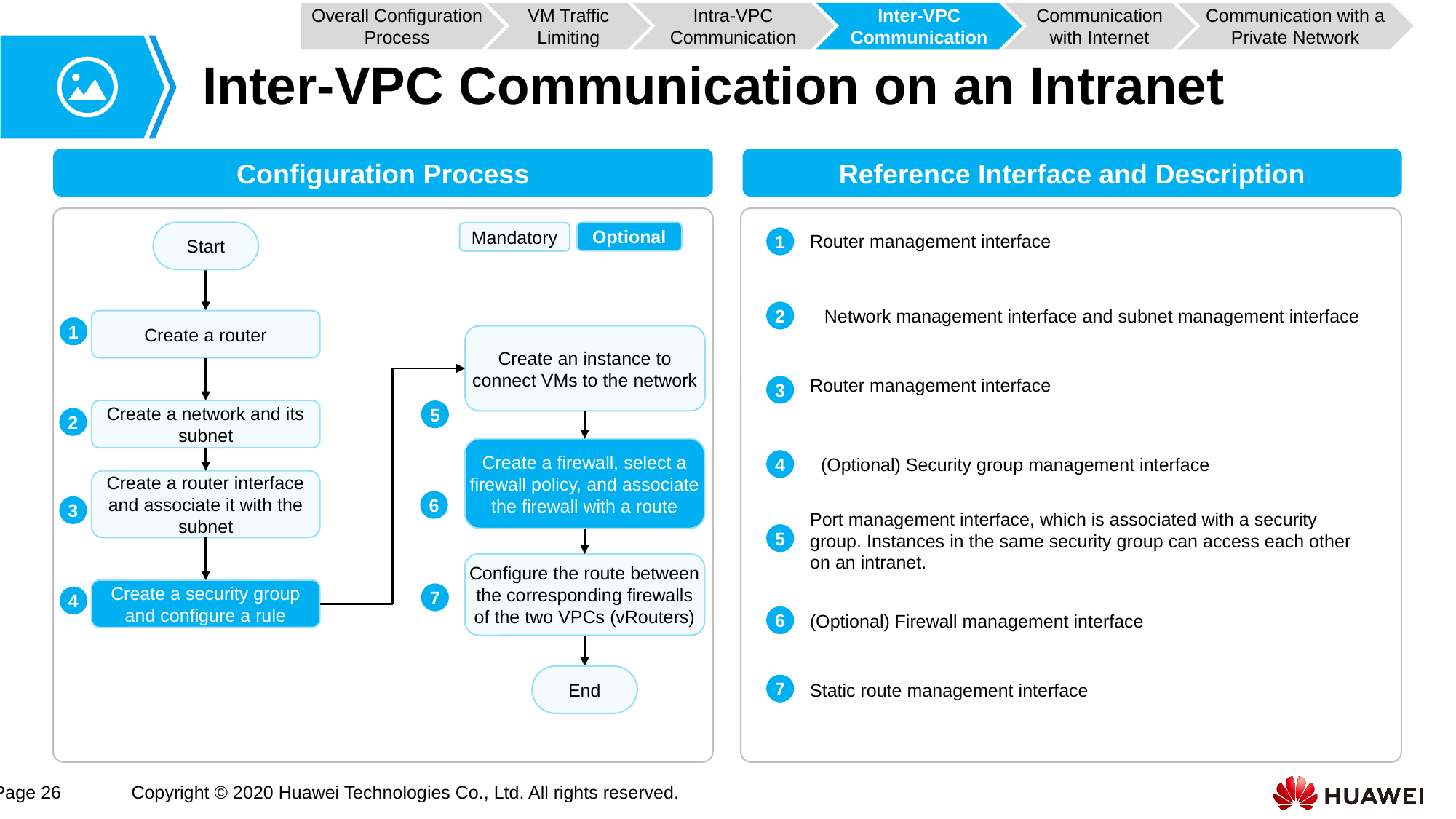

Overall Configuration Process
VM Traffic Limiting
Intra-VPC Communication
Inter-VPC Communication
Communication with Internet
Communication with a Private Network
# Inter-VPC Communication on an Intranet
Configuration Process
Reference Interface and Description

Optional
Start
Create a router
Create an instance to connect VMs to the network
Create a network and its subnet
5
Create a firewall, select a firewall policy, and associate the firewall with a route
Create a router interface and associate it with the subnet
6
Configure the route between the corresponding firewalls of the two VPCs (vRouters)
Create a security group and configure a rule
7
End
Mandatory
Router management interface
1
Network management interface and subnet management interface
2
1
Router management interface
3
2
(Optional) Security group management interface
4
3
Port management interface, which is associated with a security group. Instances in the same security group can access each other on an intranet.
5
4
(Optional) Firewall management interface
6
Static route management interface
7